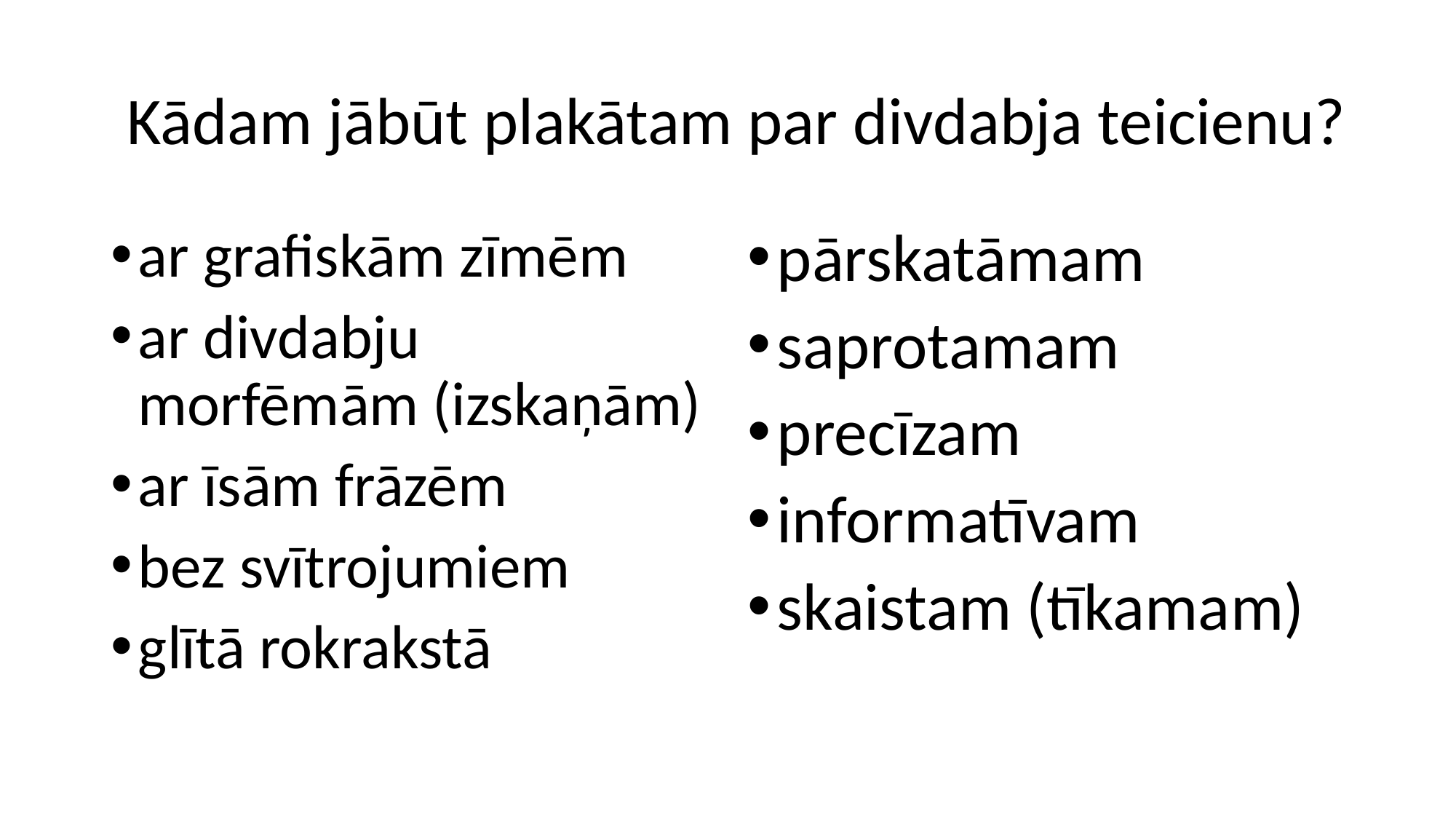

# Kādam jābūt plakātam par divdabja teicienu?
ar grafiskām zīmēm
ar divdabju morfēmām (izskaņām)
ar īsām frāzēm
bez svītrojumiem
glītā rokrakstā

pārskatāmam
saprotamam
precīzam
informatīvam
skaistam (tīkamam)